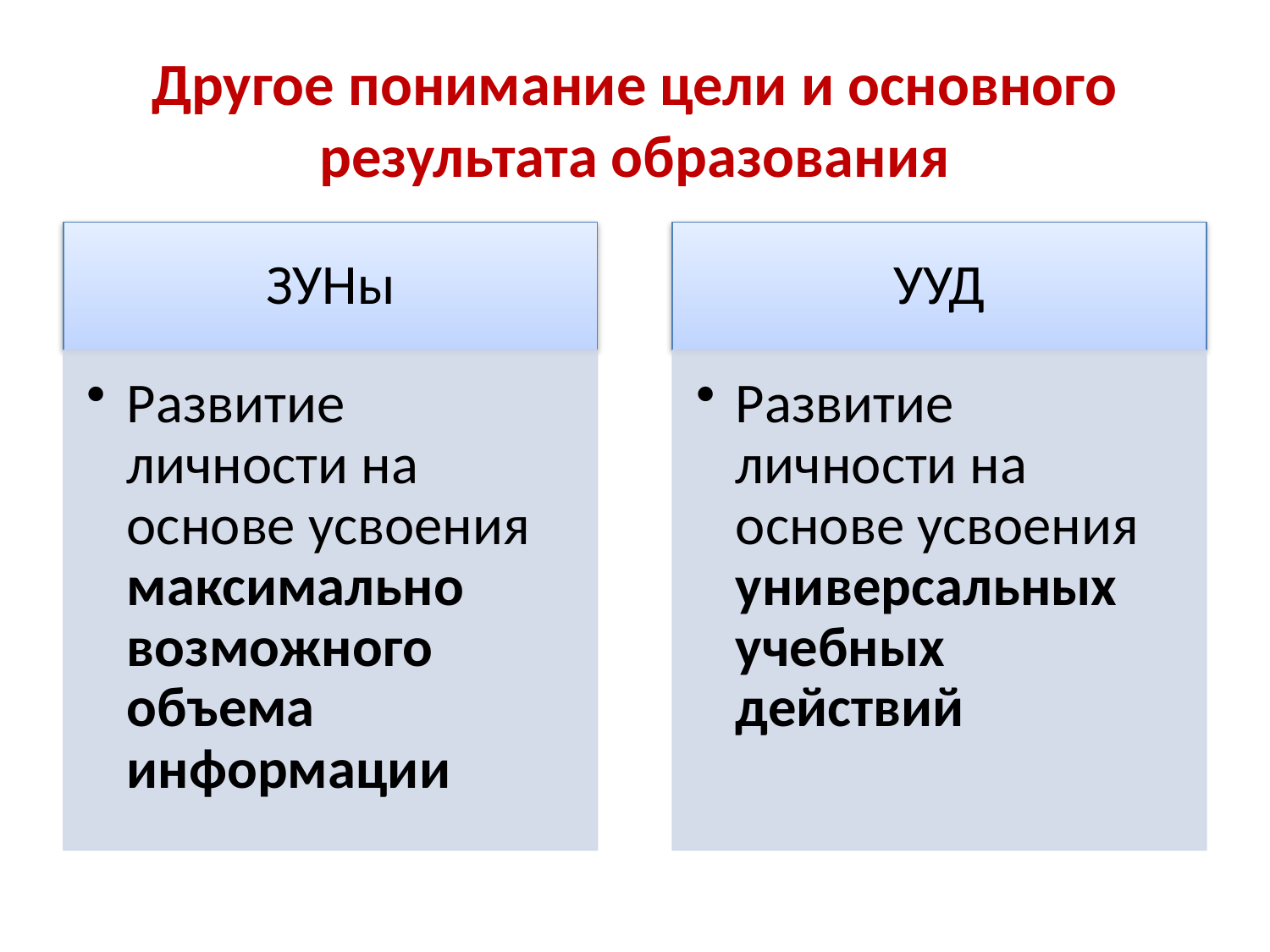

# Другое понимание цели и основного результата образования
ЗУНы
Развитие личности на основе усвоения максимально возможного объема информации
УУД
Развитие личности на основе усвоения универсальных учебных действий